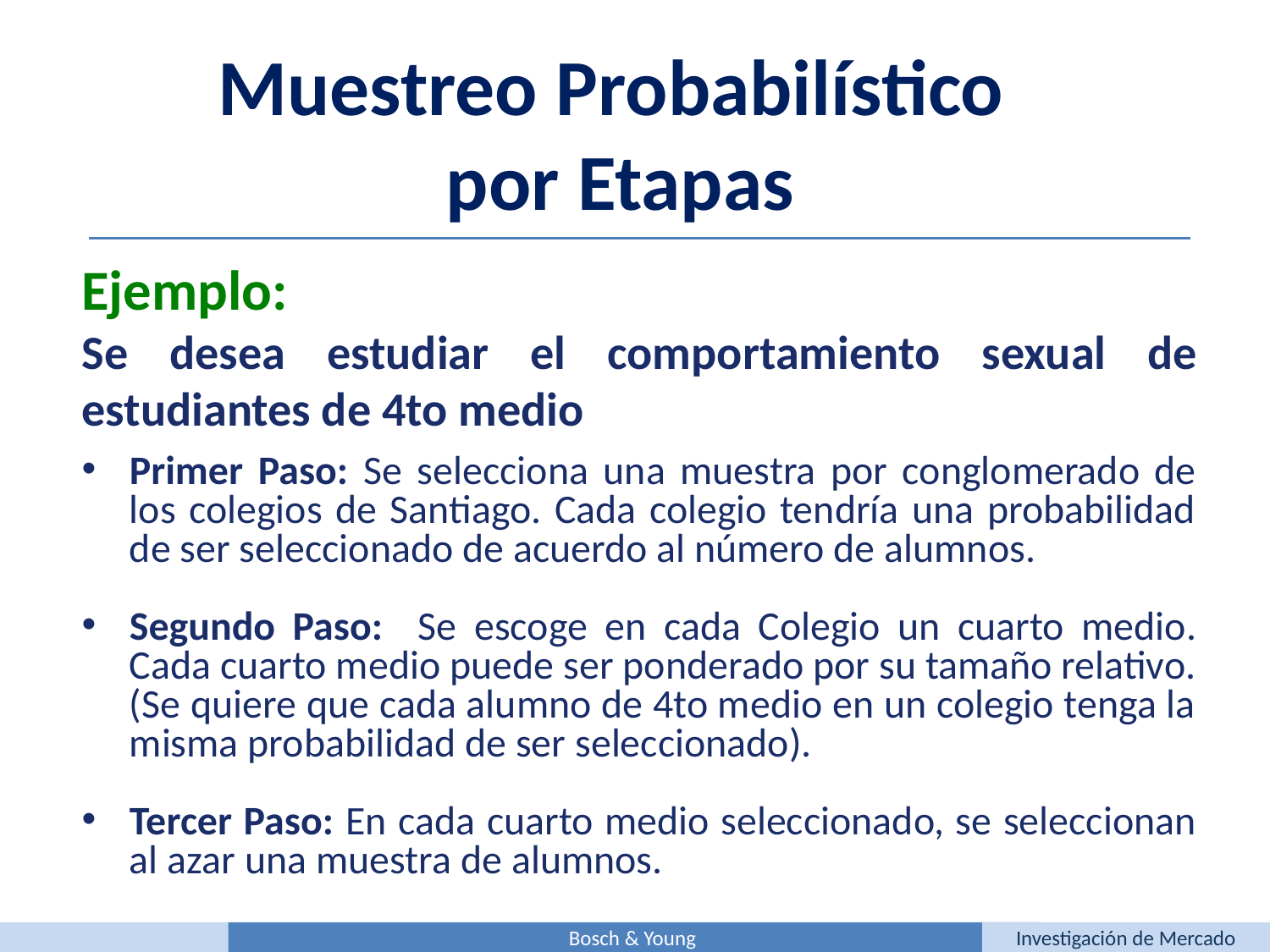

Muestreo Probabilístico
por Etapas
Ejemplo:
Se desea estudiar el comportamiento sexual de estudiantes de 4to medio
Primer Paso: Se selecciona una muestra por conglomerado de los colegios de Santiago. Cada colegio tendría una probabilidad de ser seleccionado de acuerdo al número de alumnos.

Segundo Paso:  Se escoge en cada Colegio un cuarto medio. Cada cuarto medio puede ser ponderado por su tamaño relativo. (Se quiere que cada alumno de 4to medio en un colegio tenga la misma probabilidad de ser seleccionado).

Tercer Paso: En cada cuarto medio seleccionado, se seleccionan al azar una muestra de alumnos.

Bosch & Young
Investigación de Mercado